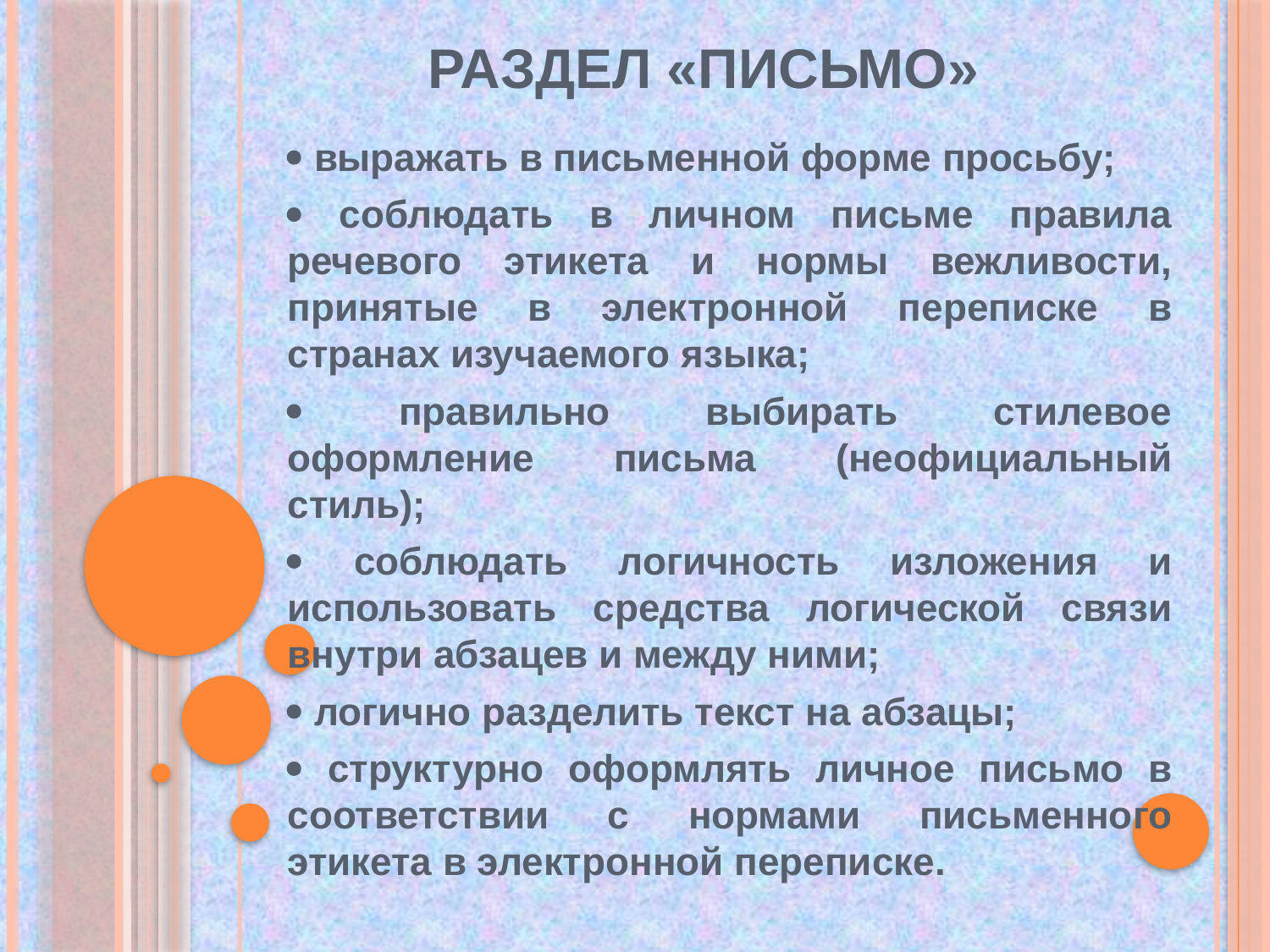

# Раздел «Письмо»
• выражать в письменной форме просьбу;
• соблюдать в личном письме правила речевого этикета и нормы вежливости, принятые в электронной переписке в странах изучаемого языка;
• правильно выбирать стилевое оформление письма (неофициальный стиль);
• соблюдать логичность изложения и использовать средства логической связи внутри абзацев и между ними;
• логично разделить текст на абзацы;
• структурно оформлять личное письмо в соответствии с нормами письменного этикета в электронной переписке.